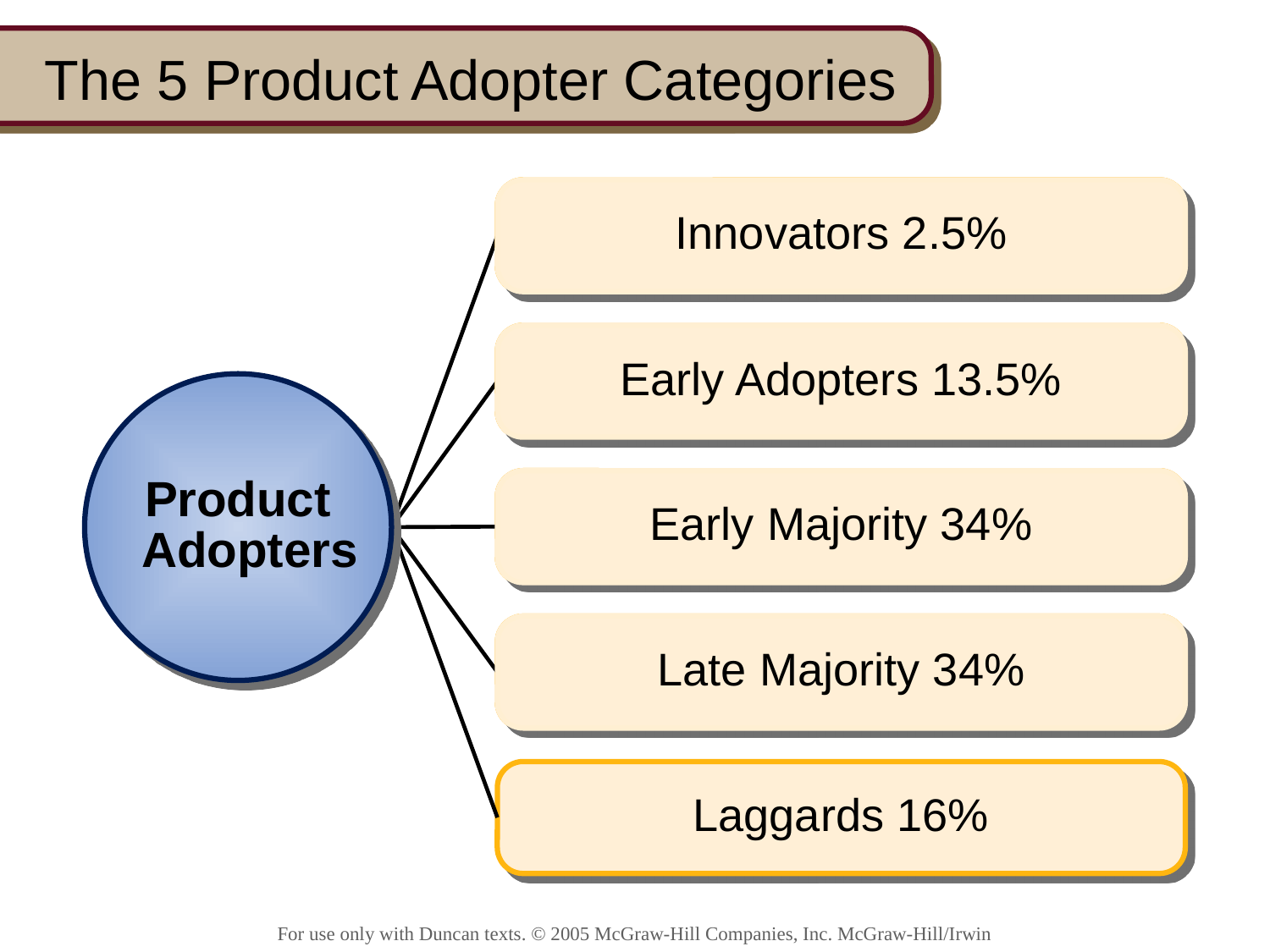

# The 5 Product Adopter Categories
Innovators 2.5%
Innovators 2.5%
Early Adopters 13.5%
Early Adopters 13.5%
Product
Adopters
Early Majority 34%
Early Majority 34%
Late Majority 34%
Laggards 16%
Late Majority 34%